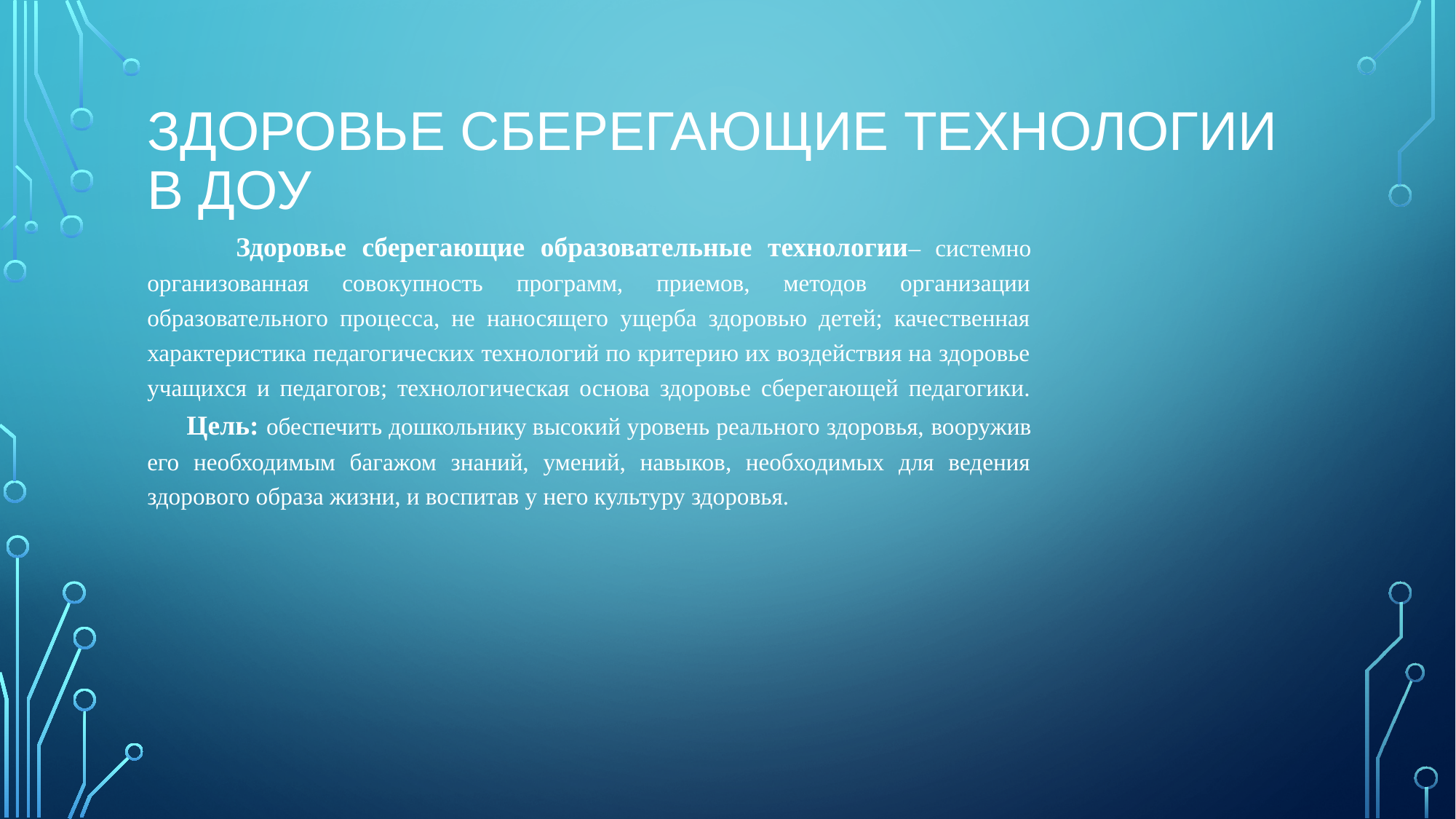

# Здоровье сберегающие технологии  в ДОУ
      Здоровье сберегающие образовательные технологии– системно организованная совокупность программ, приемов, методов организации образовательного процесса, не наносящего ущерба здоровью детей; качественная характеристика педагогических технологий по критерию их воздействия на здоровье учащихся и педагогов; технологическая основа здоровье сберегающей педагогики.
      Цель: обеспечить дошкольнику высокий уровень реального здоровья, вооружив его необходимым багажом знаний, умений, навыков, необходимых для ведения здорового образа жизни, и воспитав у него культуру здоровья.